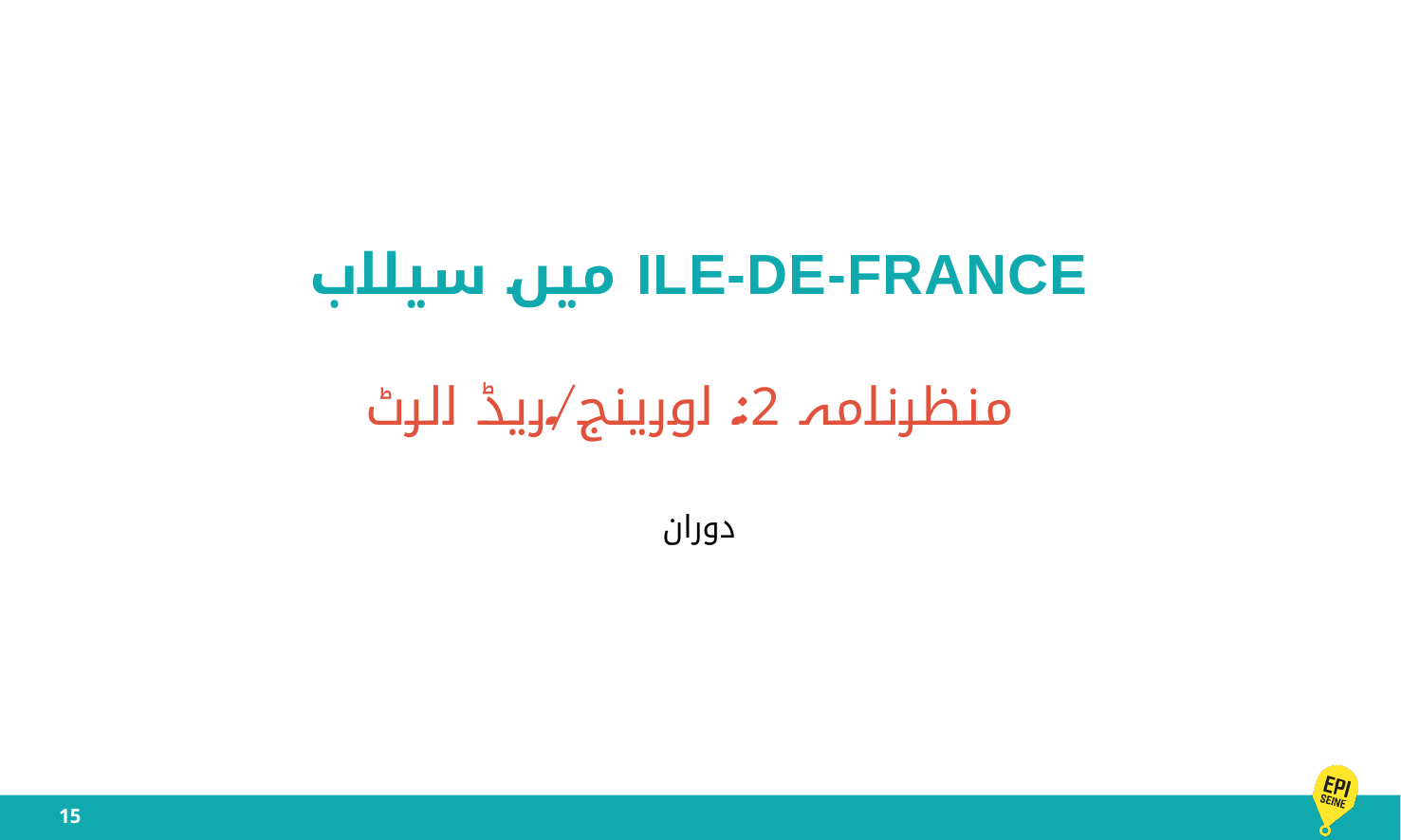

ILE-DE-FRANCE میں سیلاب

 منظرنامہ 2: اورینج/ریڈ الرٹ
دوران